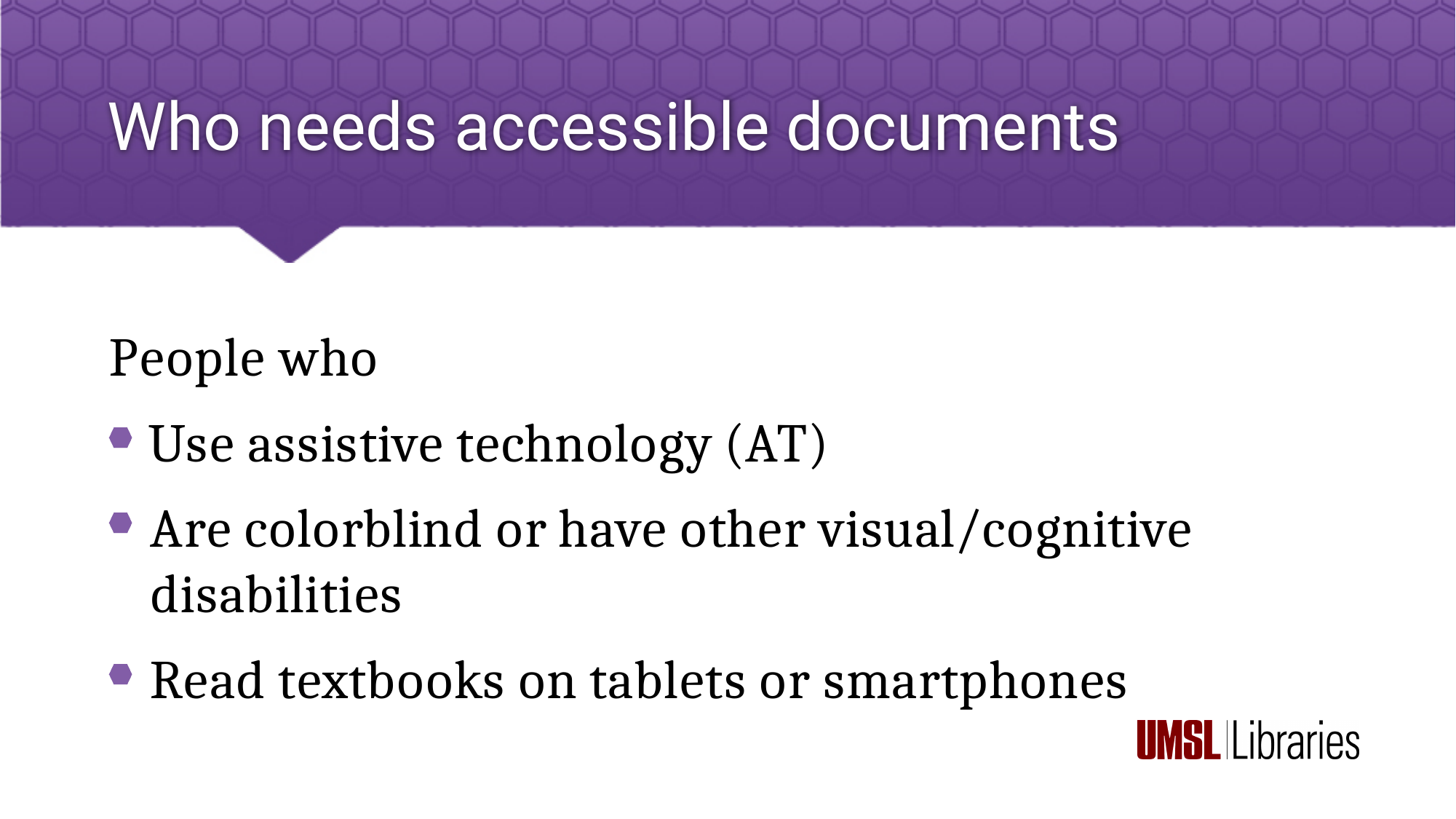

# Who needs accessible documents
People who
Use assistive technology (AT)
Are colorblind or have other visual/cognitive disabilities
Read textbooks on tablets or smartphones